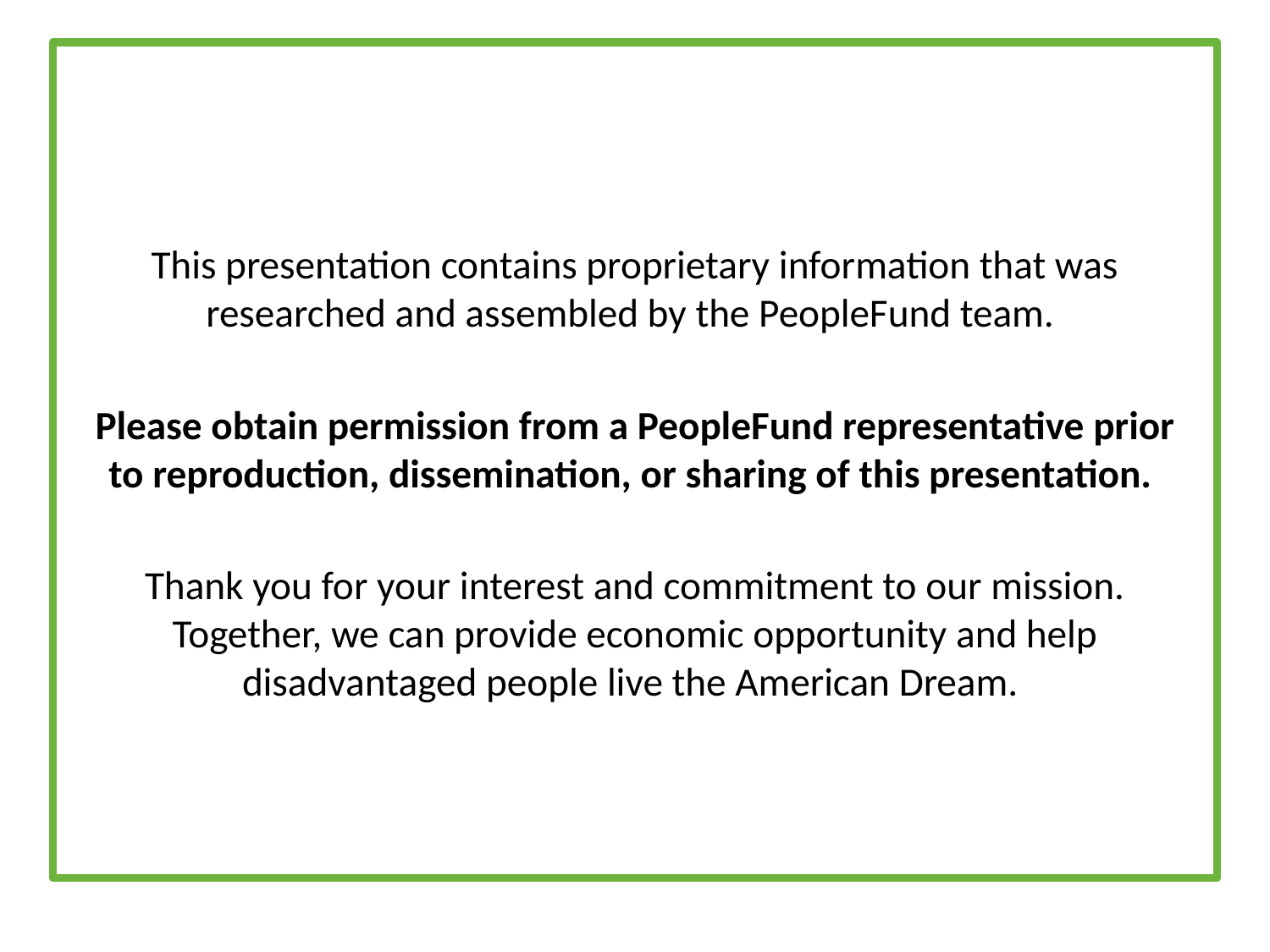

This presentation contains proprietary information that was researched and assembled by the PeopleFund team.

Please obtain permission from a PeopleFund representative prior to reproduction, dissemination, or sharing of this presentation.

Thank you for your interest and commitment to our mission. Together, we can provide economic opportunity and help disadvantaged people live the American Dream.